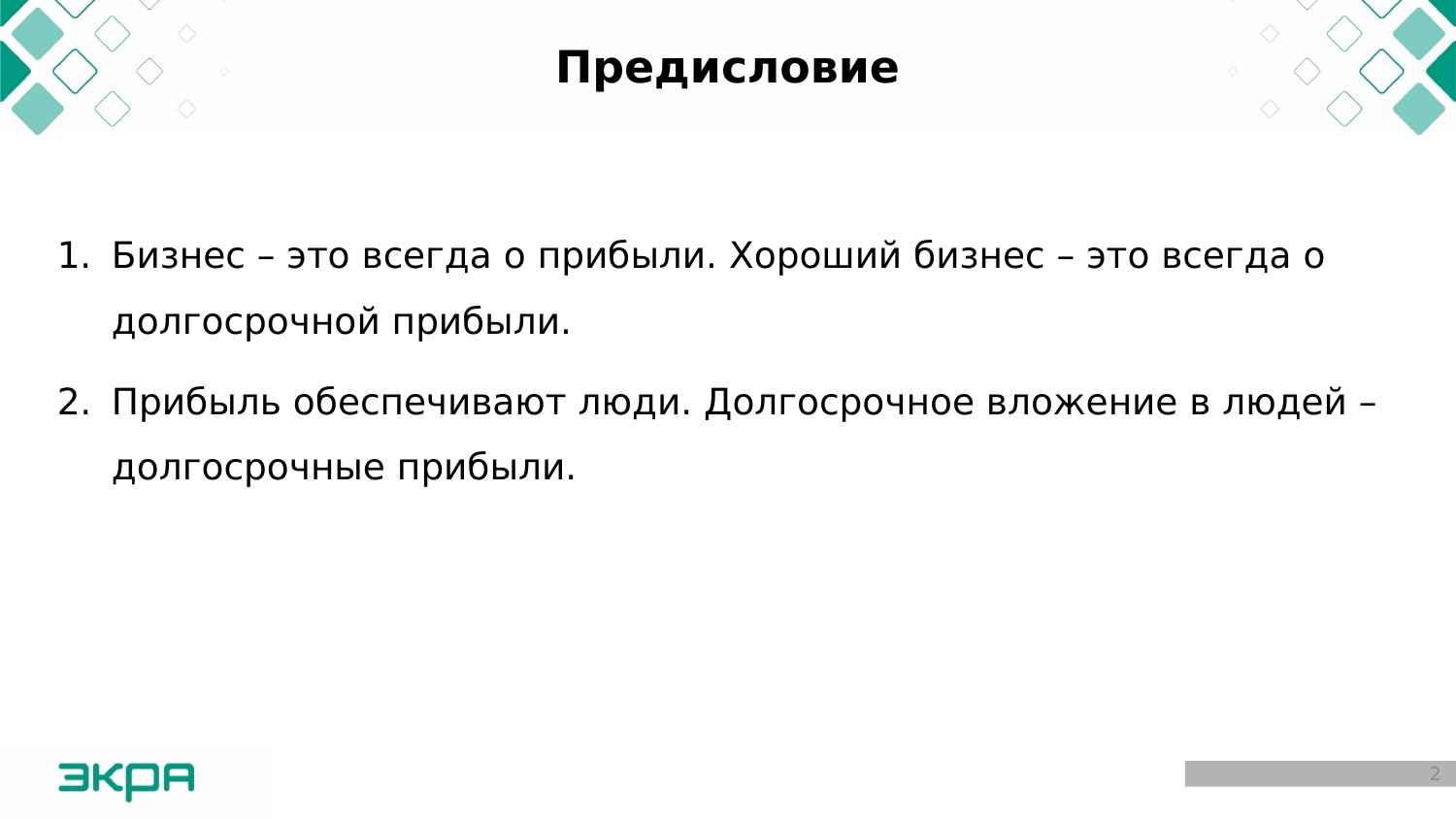

# Предисловие
Бизнес – это всегда о прибыли. Хороший бизнес – это всегда о долгосрочной прибыли.
Прибыль обеспечивают люди. Долгосрочное вложение в людей – долгосрочные прибыли.

2